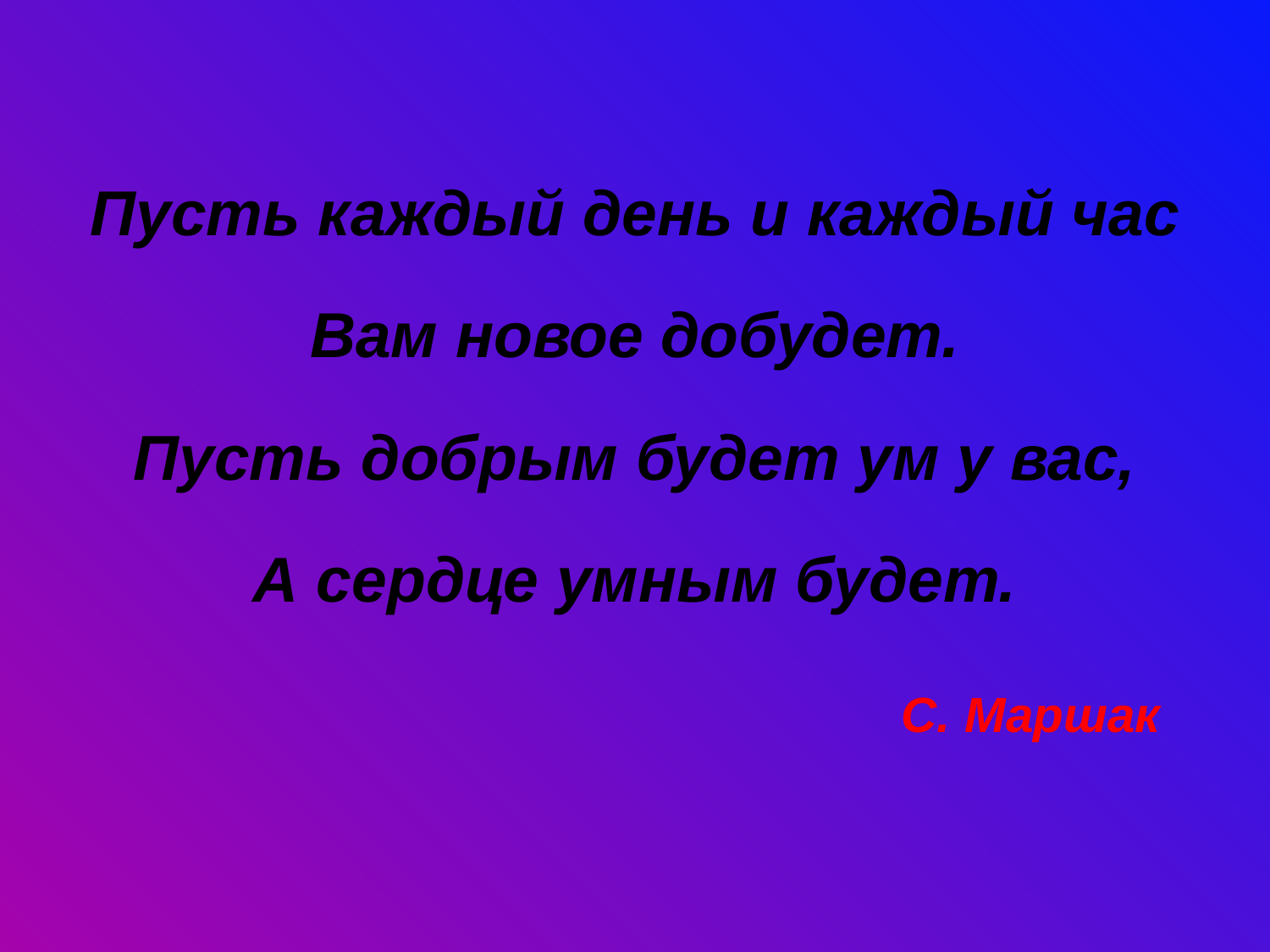

Пусть каждый день и каждый час
Вам новое добудет.
Пусть добрым будет ум у вас,
А сердце умным будет.
С. Маршак